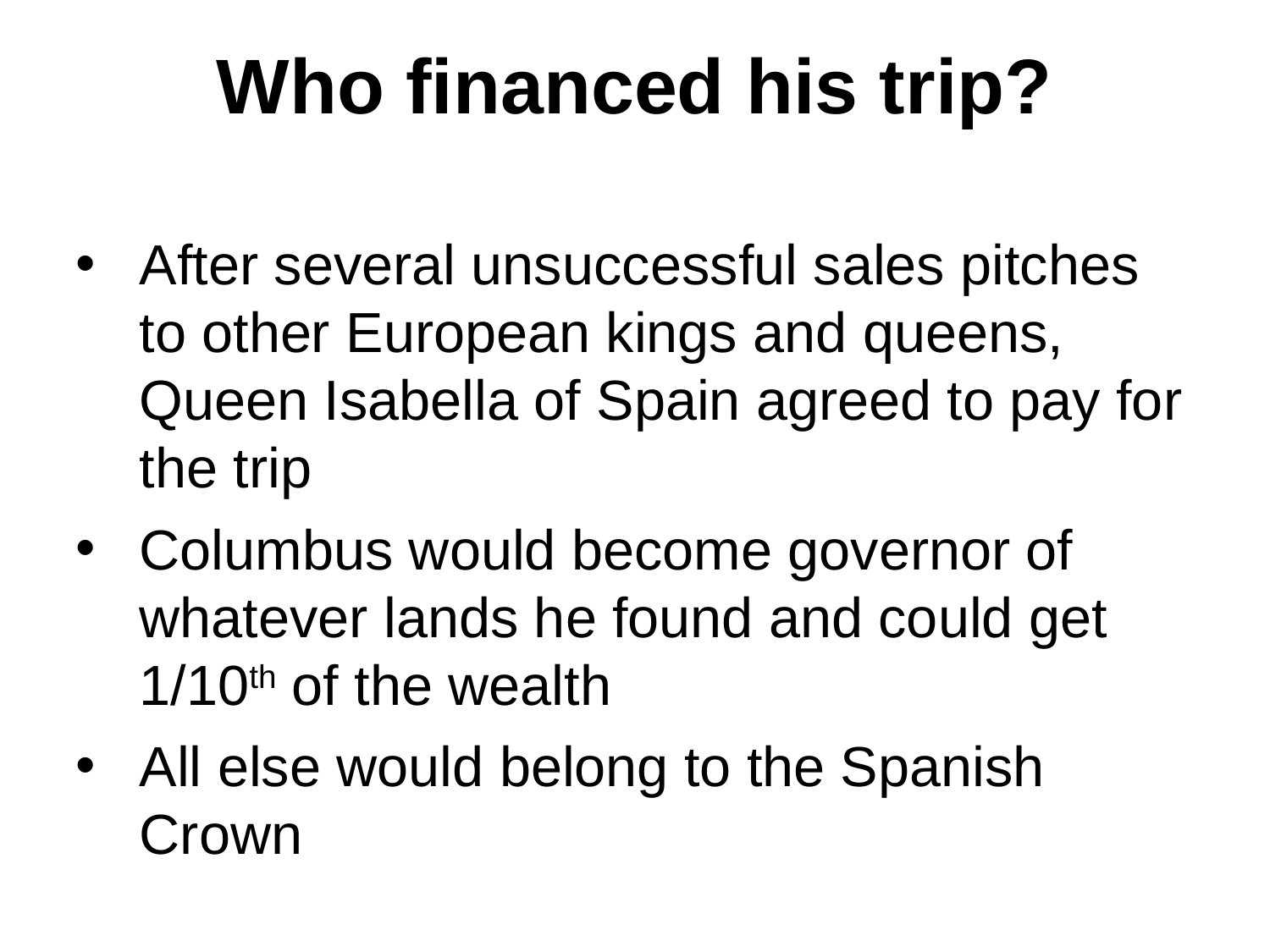

# Who financed his trip?
After several unsuccessful sales pitches to other European kings and queens, Queen Isabella of Spain agreed to pay for the trip
Columbus would become governor of whatever lands he found and could get 1/10th of the wealth
All else would belong to the Spanish Crown